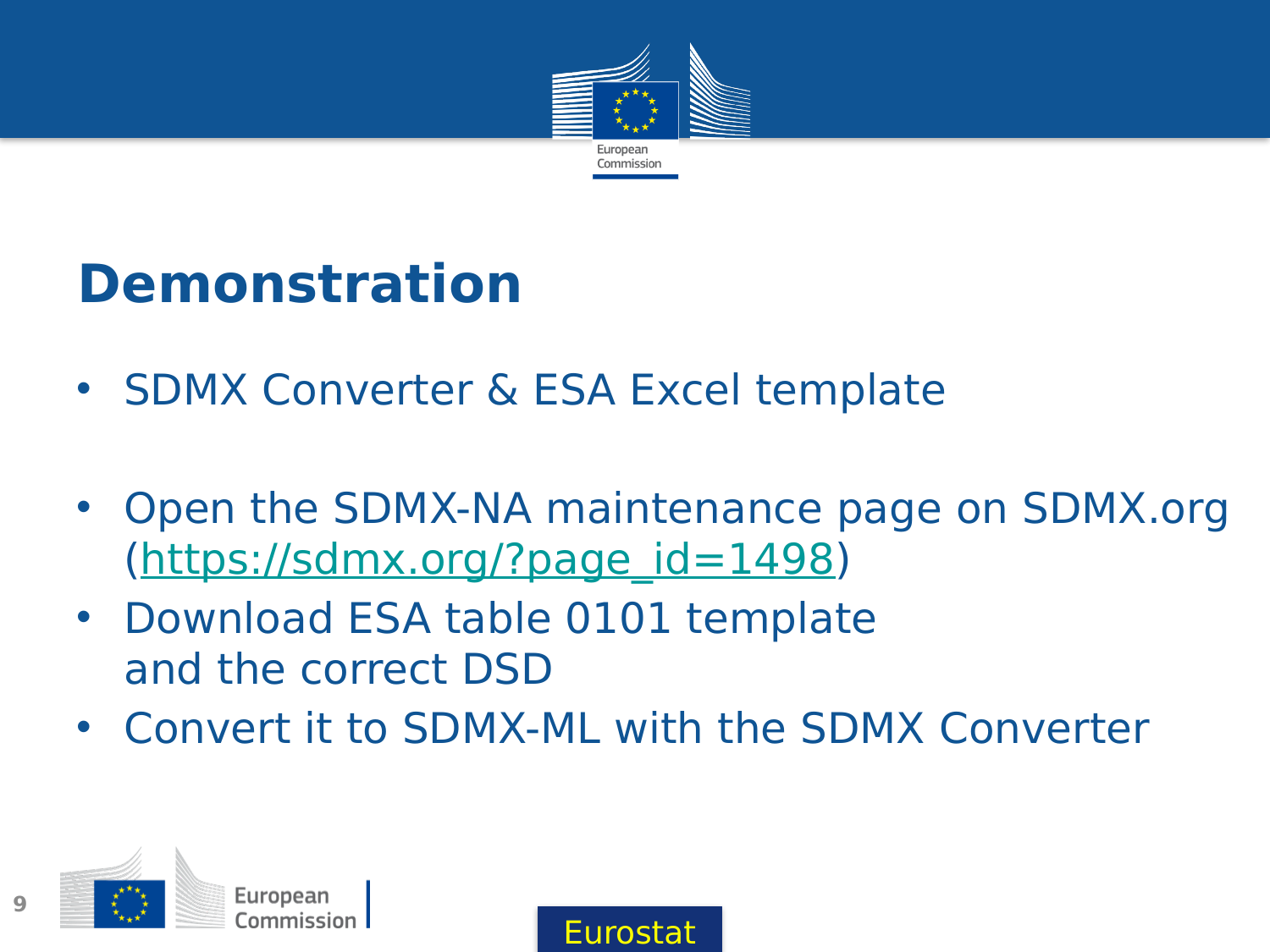

# Demonstration
SDMX Converter & ESA Excel template

Open the SDMX-NA maintenance page on SDMX.org (https://sdmx.org/?page_id=1498)
Download ESA table 0101 template
and the correct DSD
Convert it to SDMX-ML with the SDMX Converter
9